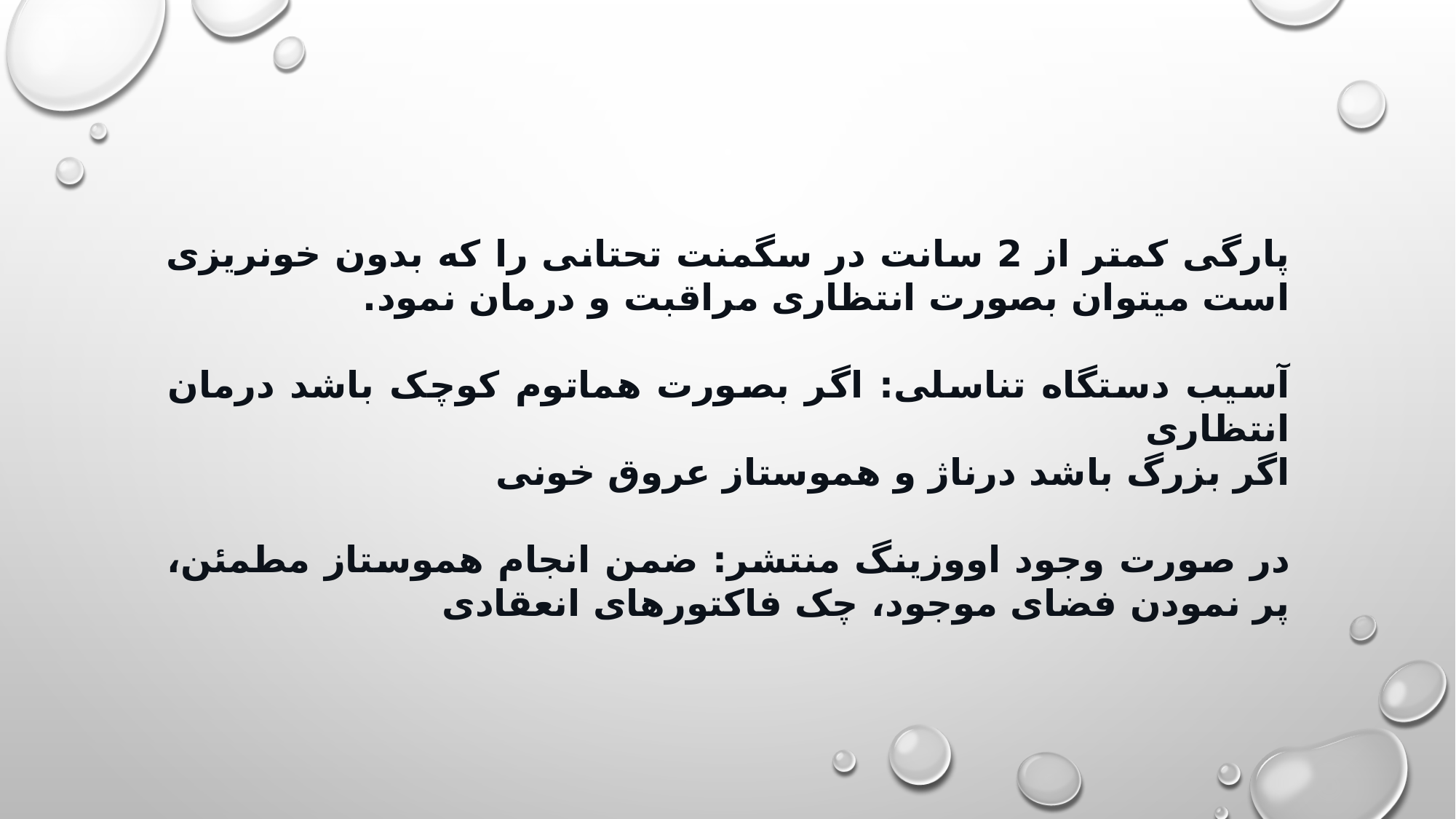

پارگی کمتر از 2 سانت در سگمنت تحتانی را که بدون خونریزی است میتوان بصورت انتظاری مراقبت و درمان نمود.

آسیب دستگاه تناسلی: اگر بصورت هماتوم کوچک باشد درمان انتظاری
اگر بزرگ باشد درناژ و هموستاز عروق خونی

در صورت وجود اووزینگ منتشر: ضمن انجام هموستاز مطمئن، پر نمودن فضای موجود، چک فاکتورهای انعقادی